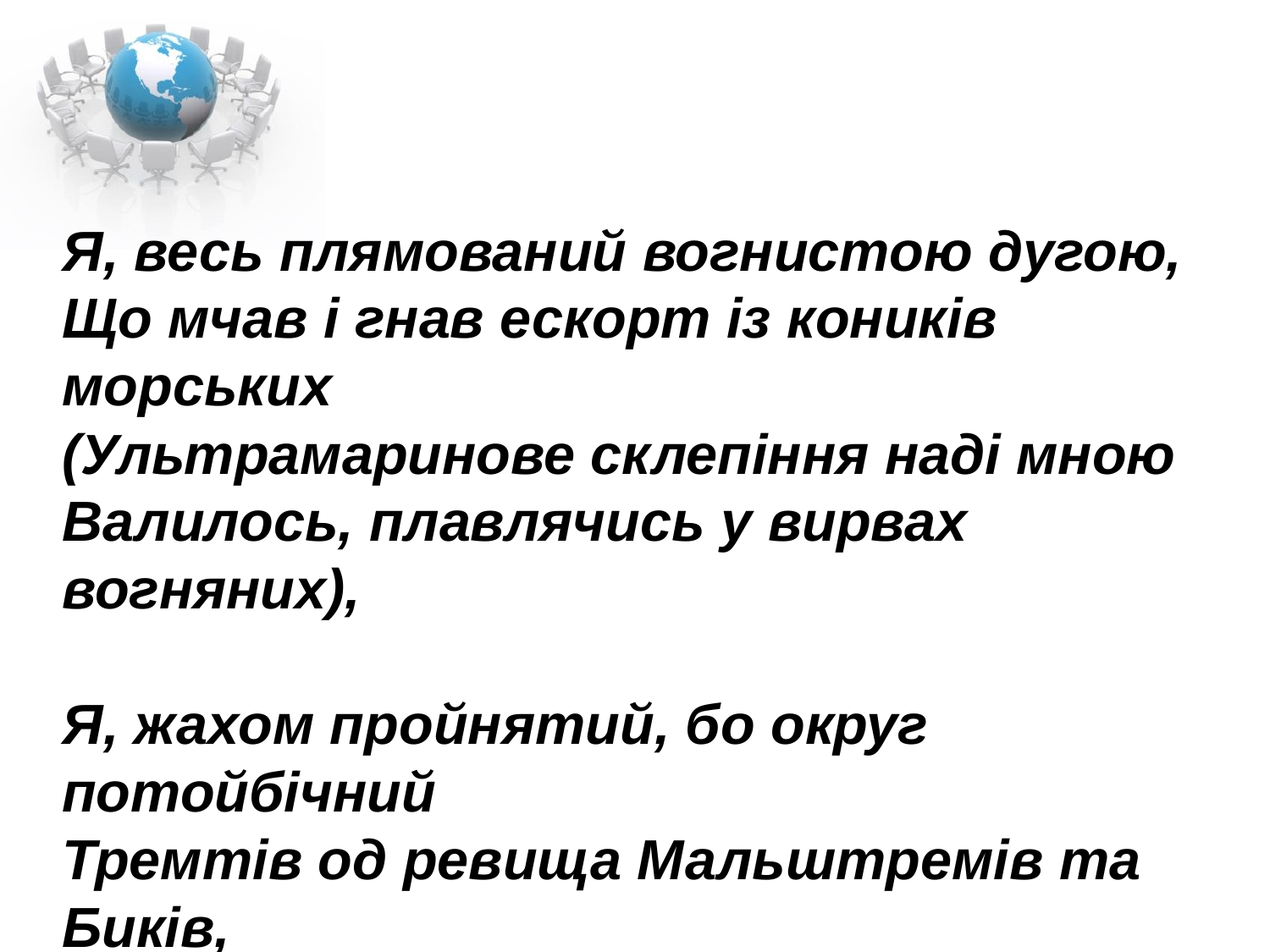

Я, весь плямований вогнистою дугою,
Що мчав і гнав ескорт із коників морських
(Ультрамаринове склепіння наді мною
Валилось, плавлячись у вирвах вогняних),

Я, жахом пройнятий, бо округ потойбічний
Тремтів од ревища Мальштремів та Биків,
Ясних застиглостей вивідувач одвічний,—
Я за Європою прадавньою тужив!